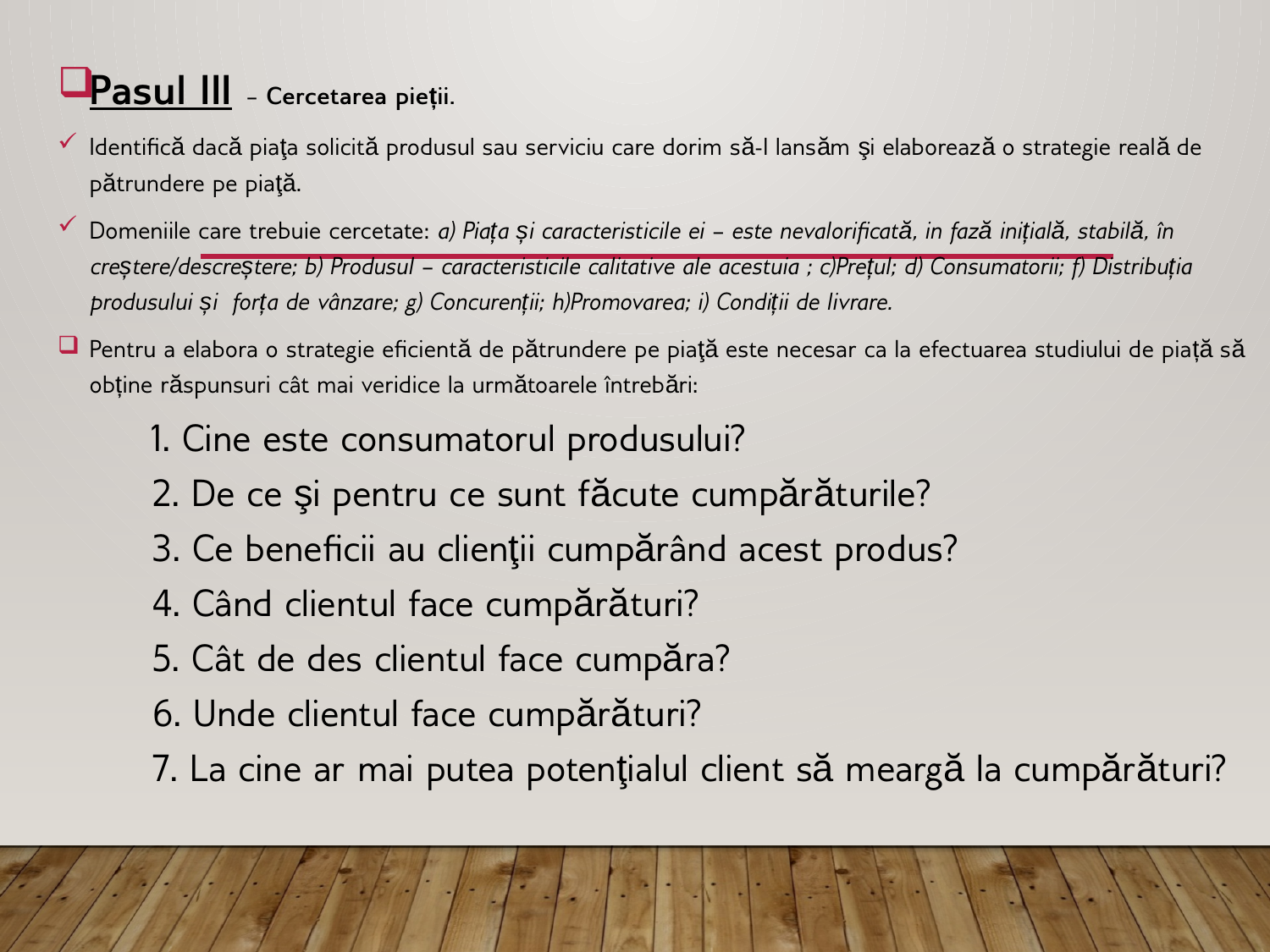

Pasul III – Cercetarea pieții.
Identifică dacă piaţa solicită produsul sau serviciu care dorim să-l lansăm şi elaborează o strategie reală de pătrundere pe piaţă.
Domeniile care trebuie cercetate: a) Piața și caracteristicile ei – este nevalorificată, in fază inițială, stabilă, în creștere/descreștere; b) Produsul – caracteristicile calitative ale acestuia ; c)Prețul; d) Consumatorii; f) Distribuția produsului și  forța de vânzare; g) Concurenții; h)Promovarea; i) Condiții de livrare.
Pentru a elabora o strategie eficientă de pătrundere pe piaţă este necesar ca la efectuarea studiului de piață să obține răspunsuri cât mai veridice la următoarele întrebări:
     1. Cine este consumatorul produsului?
2. De ce şi pentru ce sunt făcute cumpărăturile?
3. Ce beneficii au clienţii cumpărând acest produs?
4. Când clientul face cumpărături?
5. Cât de des clientul face cumpăra?
6. Unde clientul face cumpărături?
7. La cine ar mai putea potenţialul client să meargă la cumpărături?